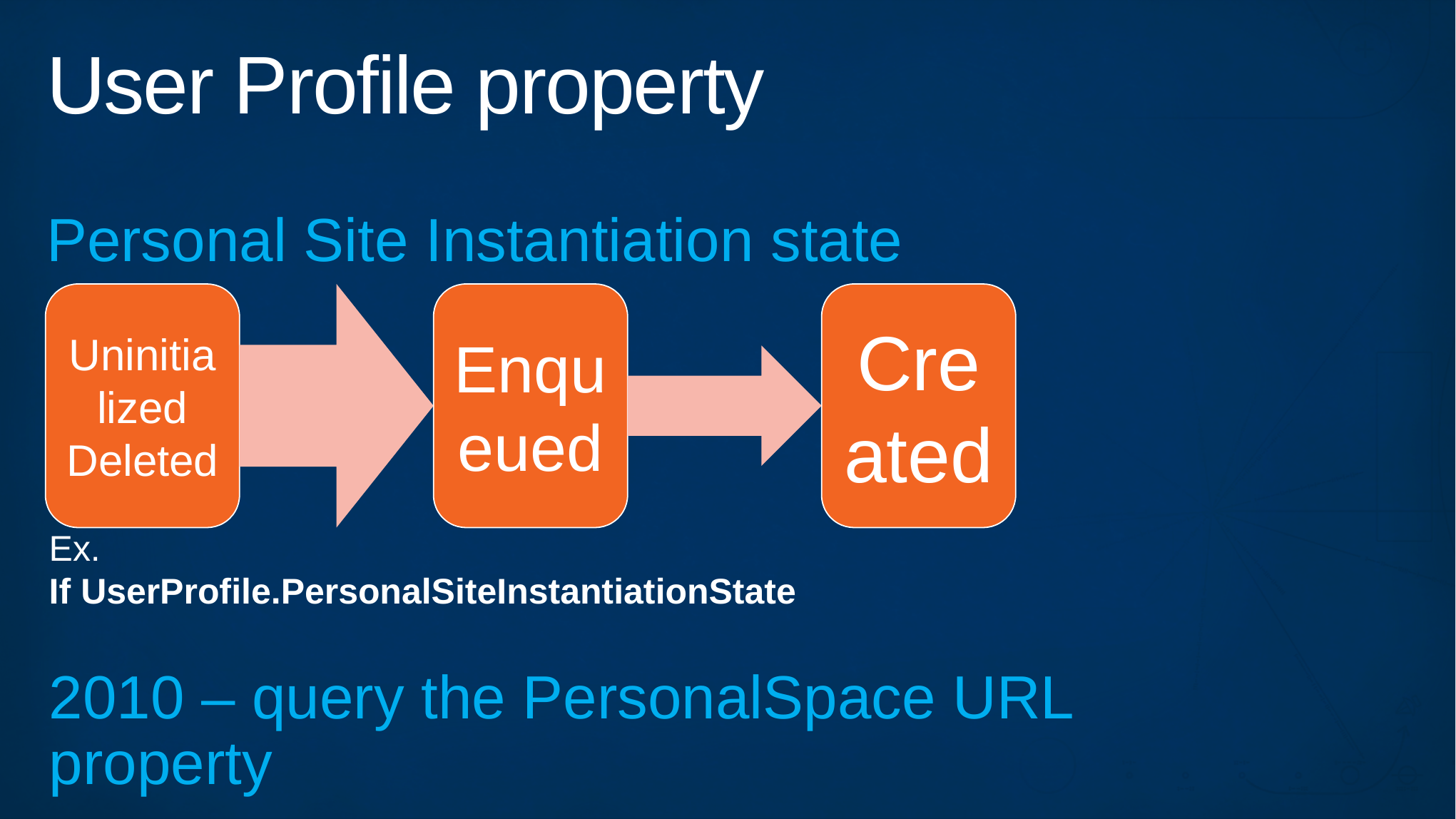

# User Profile property
Personal Site Instantiation state
Uninitialized
Deleted
Enqueued
Created
Ex.
If UserProfile.PersonalSiteInstantiationState

2010 – query the PersonalSpace URL property